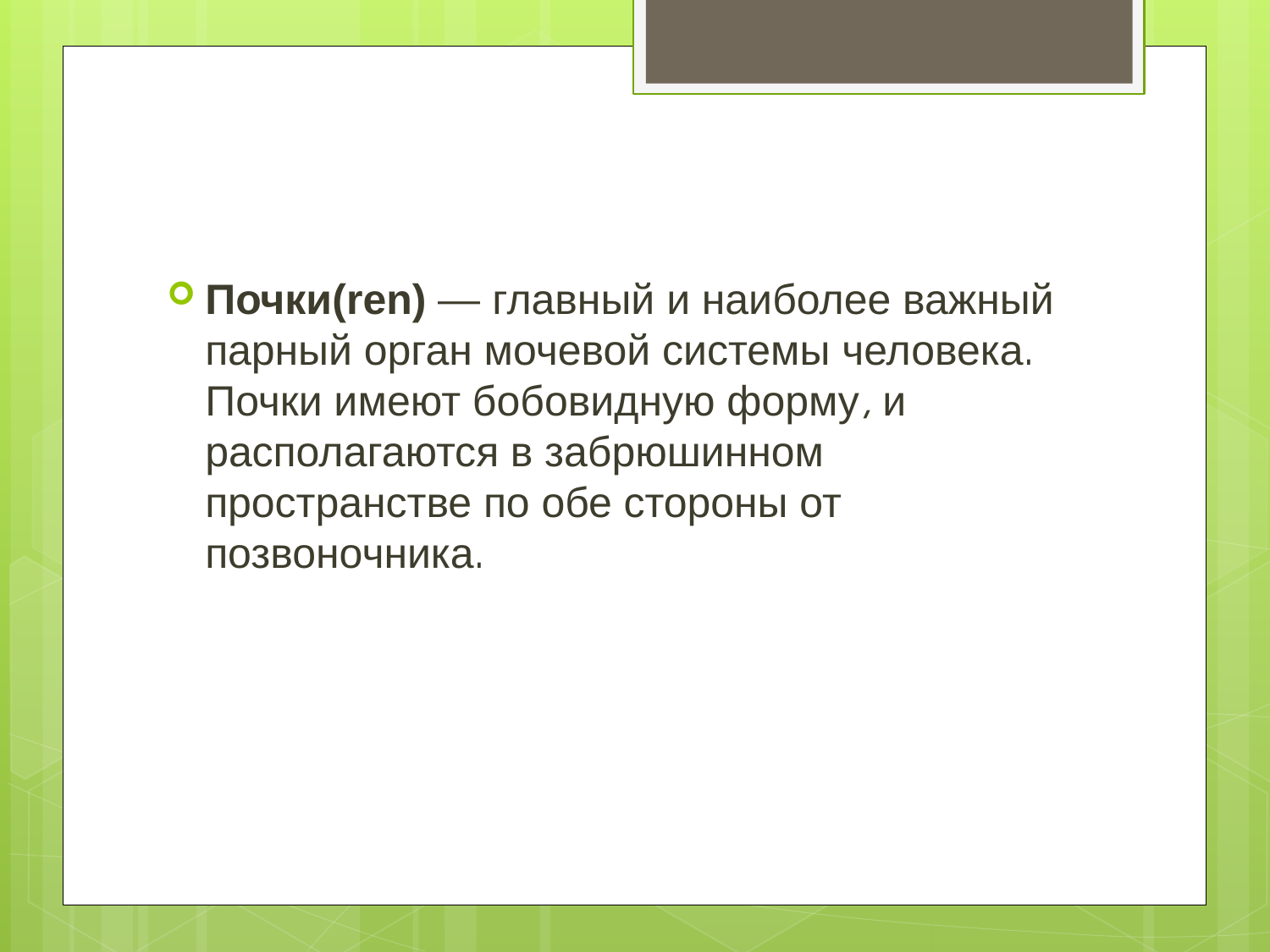

Почки(ren) — главный и наиболее важный парный орган мочевой системы человека. Почки имеют бобовидную форму, и располагаются в забрюшинном пространстве по обе стороны от позвоночника.